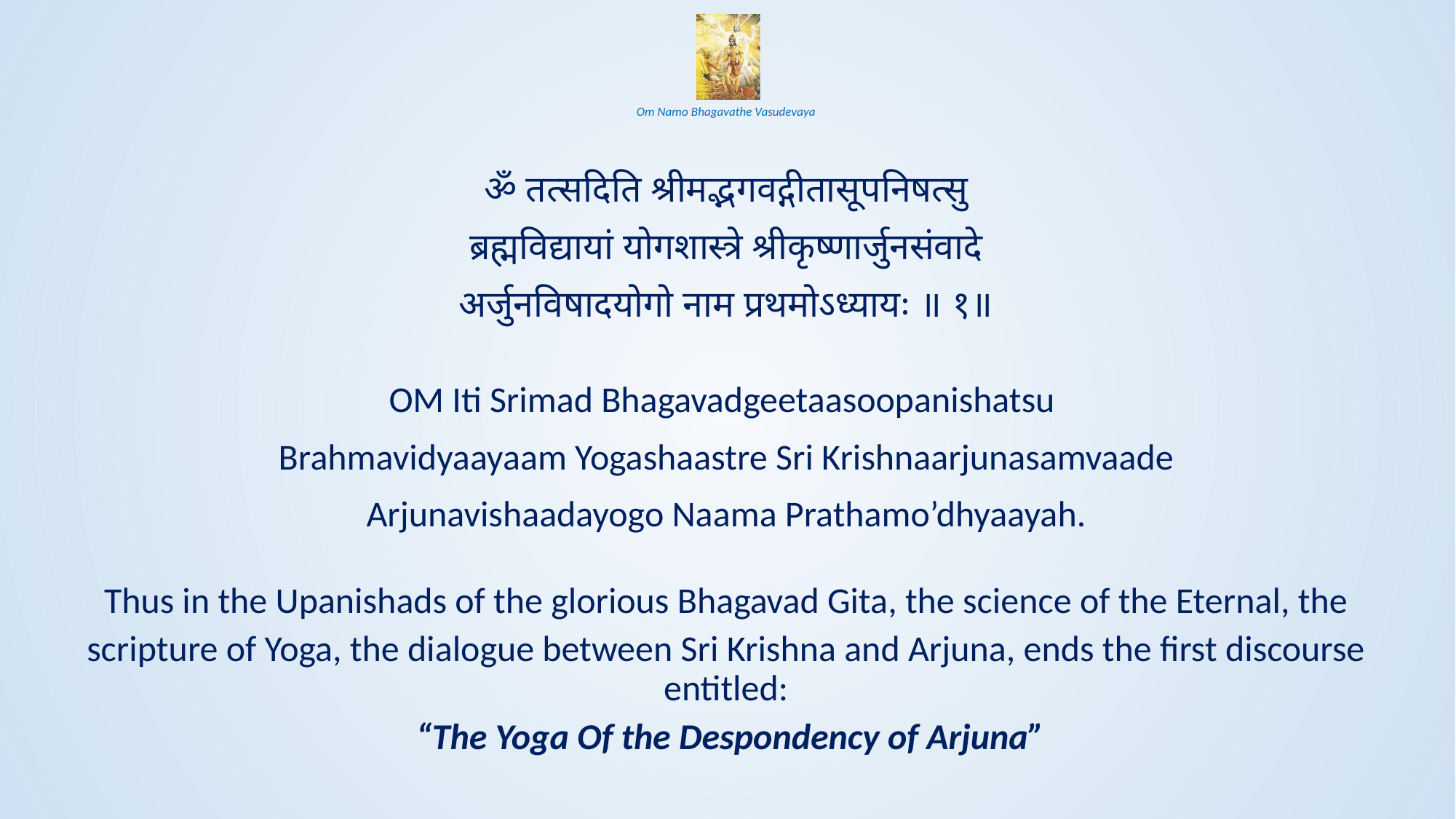

# Om Namo Bhagavathe Vasudevaya
ॐ तत्सदिति श्रीमद्भगवद्गीतासूपनिषत्सु
ब्रह्मविद्यायां योगशास्त्रे श्रीकृष्णार्जुनसंवादे
अर्जुनविषादयोगो नाम प्रथमोऽध्यायः ॥ १॥

OM Iti Srimad Bhagavadgeetaasoopanishatsu
Brahmavidyaayaam Yogashaastre Sri Krishnaarjunasamvaade
Arjunavishaadayogo Naama Prathamo’dhyaayah.

Thus in the Upanishads of the glorious Bhagavad Gita, the science of the Eternal, the
scripture of Yoga, the dialogue between Sri Krishna and Arjuna, ends the first discourse entitled:
 “The Yoga Of the Despondency of Arjuna”